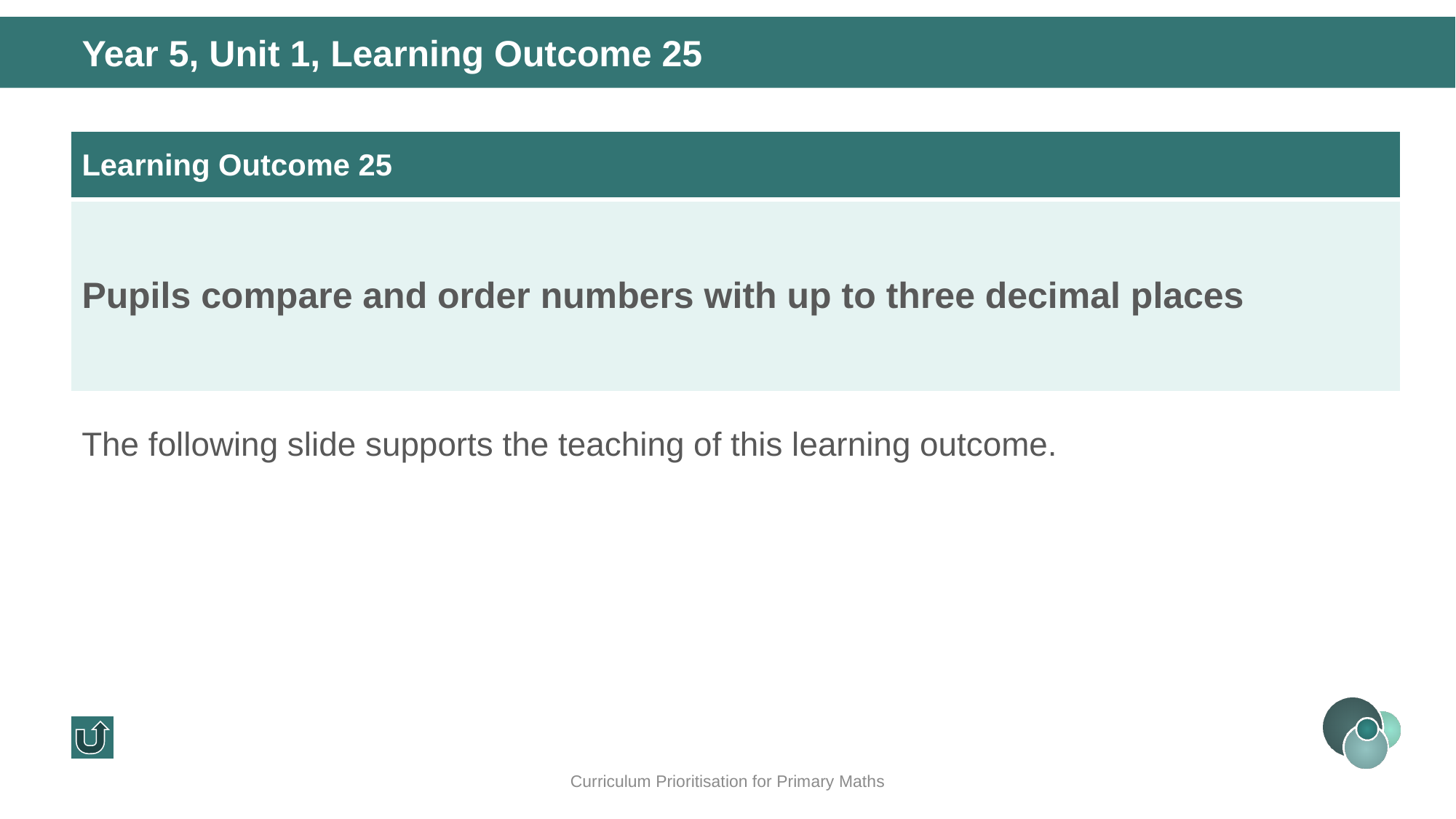

Year 5, Unit 1, Learning Outcome 25
| Learning Outcome 25 |
| --- |
| Pupils compare and order numbers with up to three decimal places |
The following slide supports the teaching of this learning outcome.

Curriculum Prioritisation for Primary Maths